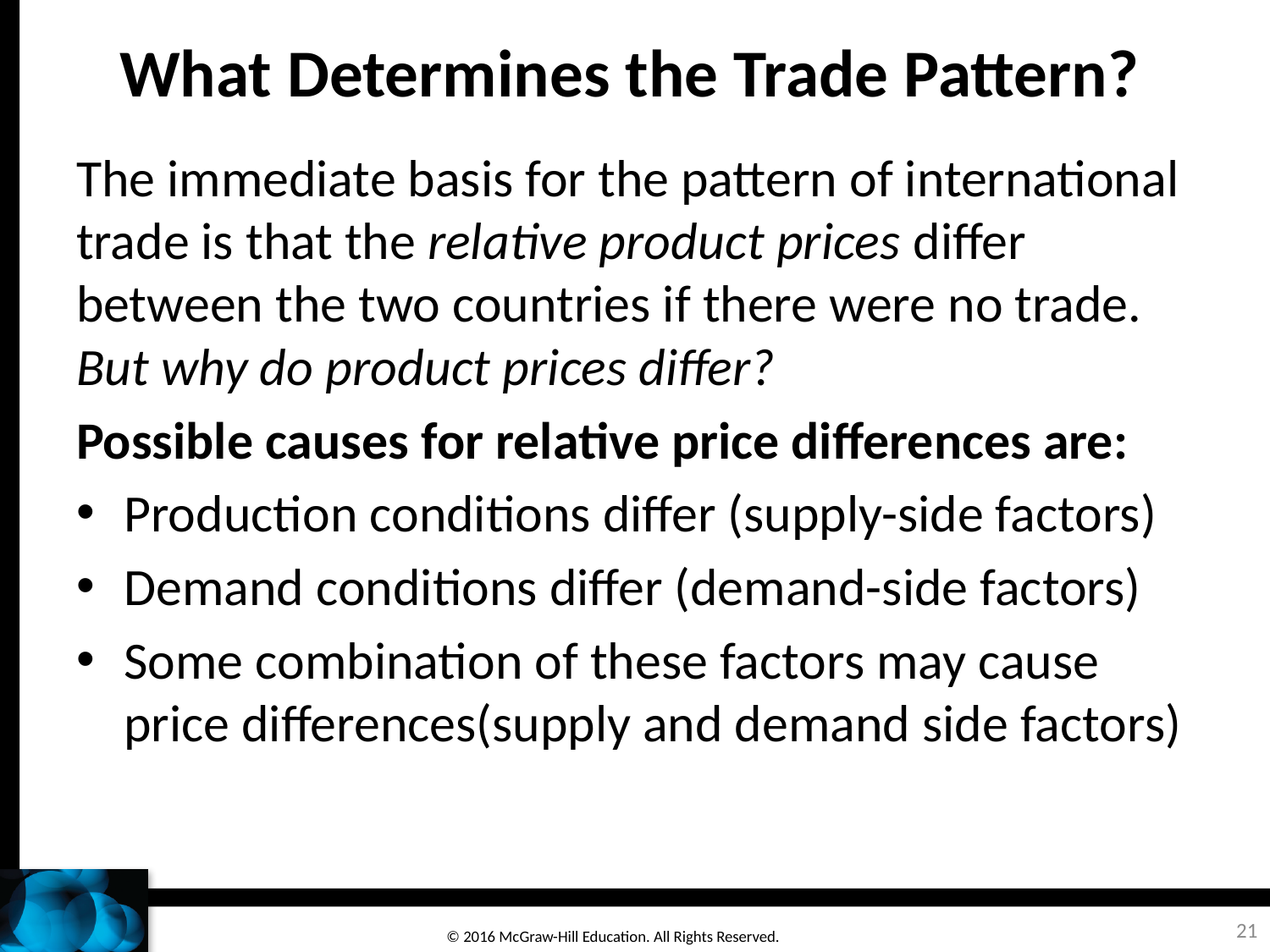

# What Determines the Trade Pattern?
The immediate basis for the pattern of international trade is that the relative product prices differ between the two countries if there were no trade. But why do product prices differ?
Possible causes for relative price differences are:
Production conditions differ (supply-side factors)
Demand conditions differ (demand-side factors)
Some combination of these factors may cause price differences(supply and demand side factors)

21
© 2016 McGraw-Hill Education. All Rights Reserved.